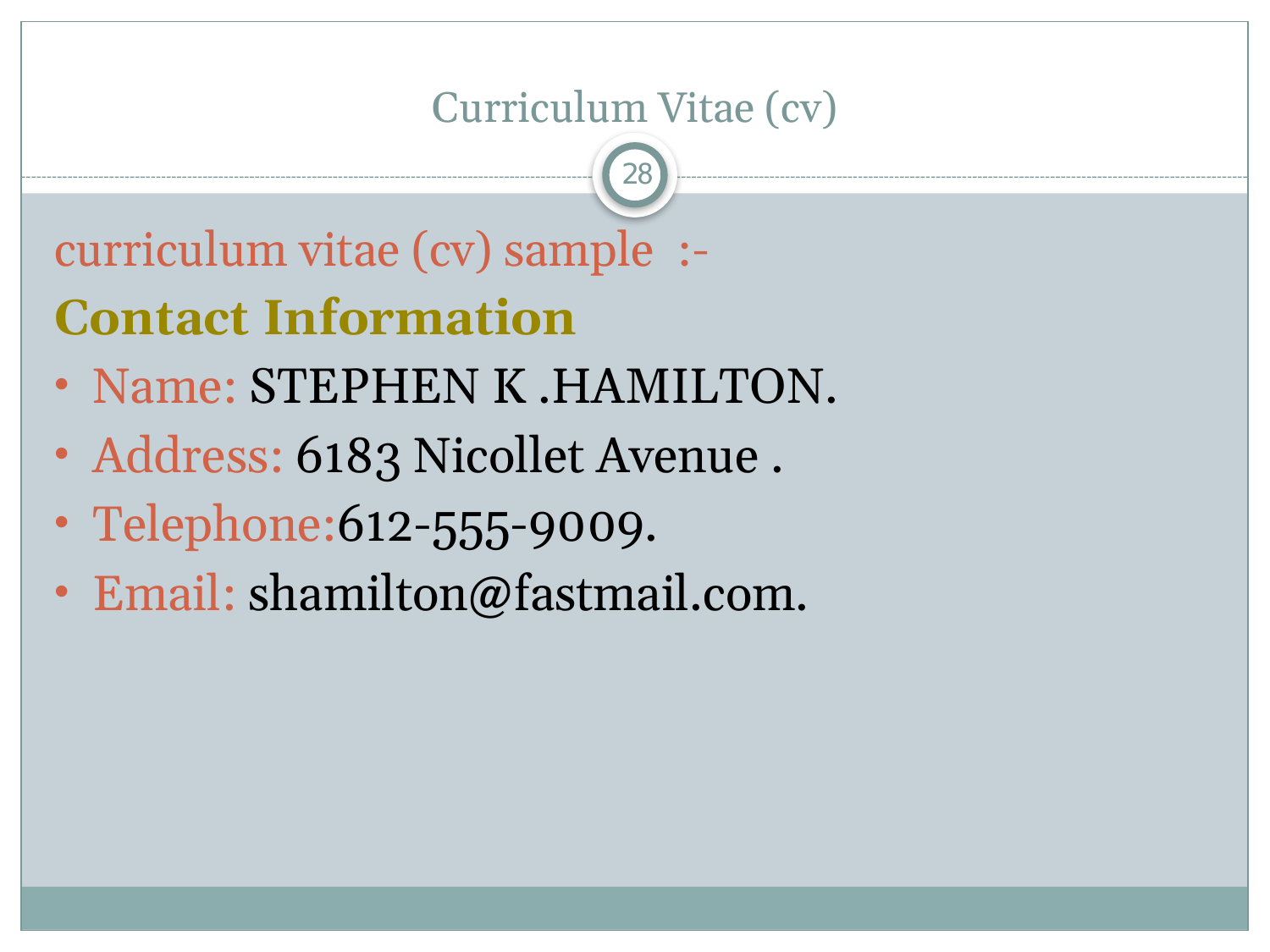

# Curriculum Vitae (cv)
28
curriculum vitae (cv) sample  :-
Contact Information
Name: STEPHEN K .HAMILTON.
Address: 6183 Nicollet Avenue .
Telephone:612-555-9009.
Email: shamilton@fastmail.com.